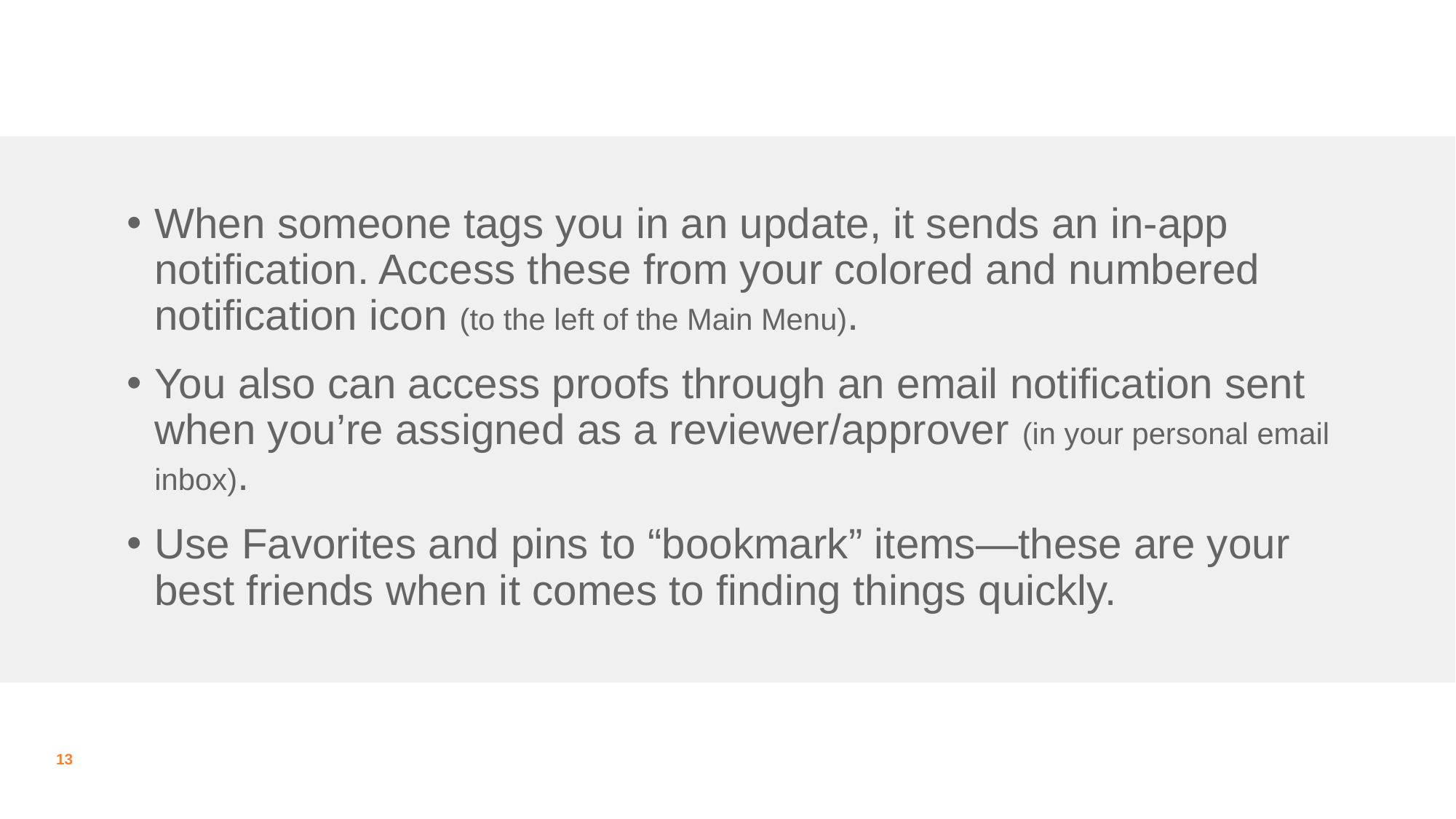

When someone tags you in an update, it sends an in-app notification. Access these from your colored and numbered notification icon (to the left of the Main Menu).
You also can access proofs through an email notification sent when you’re assigned as a reviewer/approver (in your personal email inbox).
Use Favorites and pins to “bookmark” items—these are your best friends when it comes to finding things quickly.